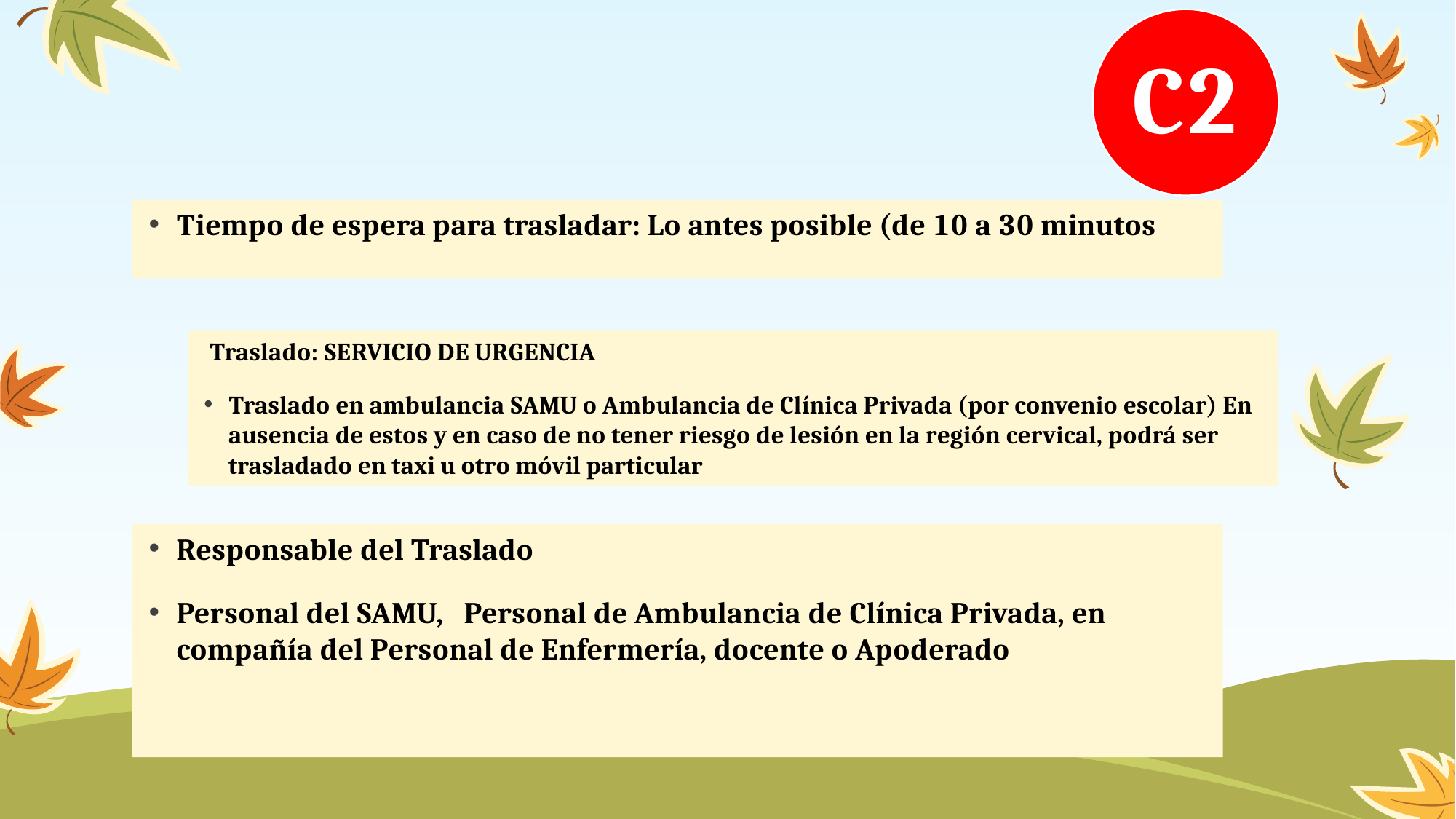

#

C2

Tiempo de espera para trasladar: Lo antes posible (de 10 a 30 minutos
 Traslado: SERVICIO DE URGENCIA
Traslado en ambulancia SAMU o Ambulancia de Clínica Privada (por convenio escolar) En ausencia de estos y en caso de no tener riesgo de lesión en la región cervical, podrá ser trasladado en taxi u otro móvil particular
Responsable del Traslado
Personal del SAMU,   Personal de Ambulancia de Clínica Privada, en compañía del Personal de Enfermería, docente o Apoderado